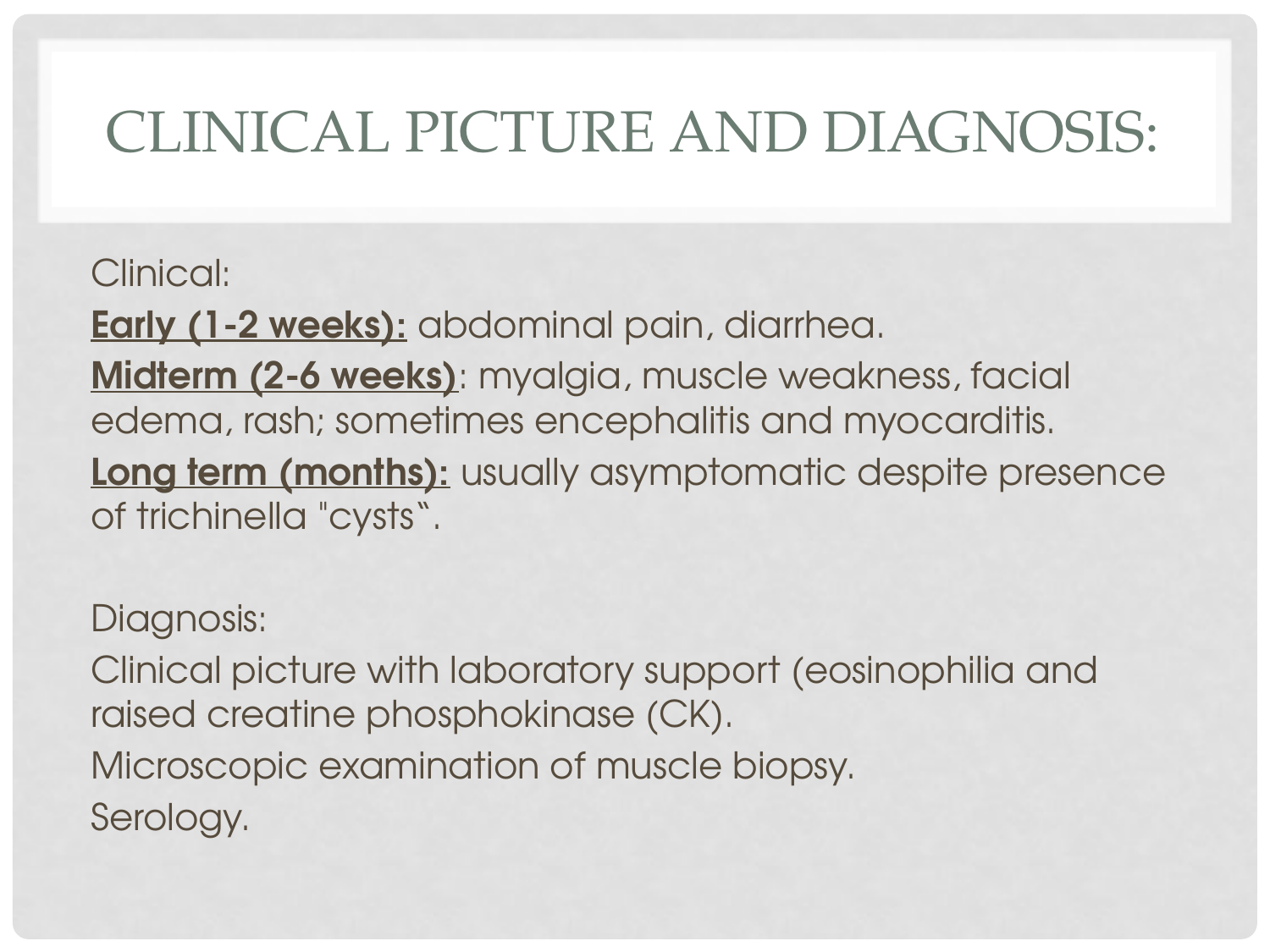

# Clinical picture and diagnosis:
Clinical:
Early (1-2 weeks): abdominal pain, diarrhea.
Midterm (2-6 weeks): myalgia, muscle weakness, facial edema, rash; sometimes encephalitis and myocarditis.
Long term (months): usually asymptomatic despite presence of trichinella "cysts“.

Diagnosis:
Clinical picture with laboratory support (eosinophilia and raised creatine phosphokinase (CK).
Microscopic examination of muscle biopsy.
Serology.